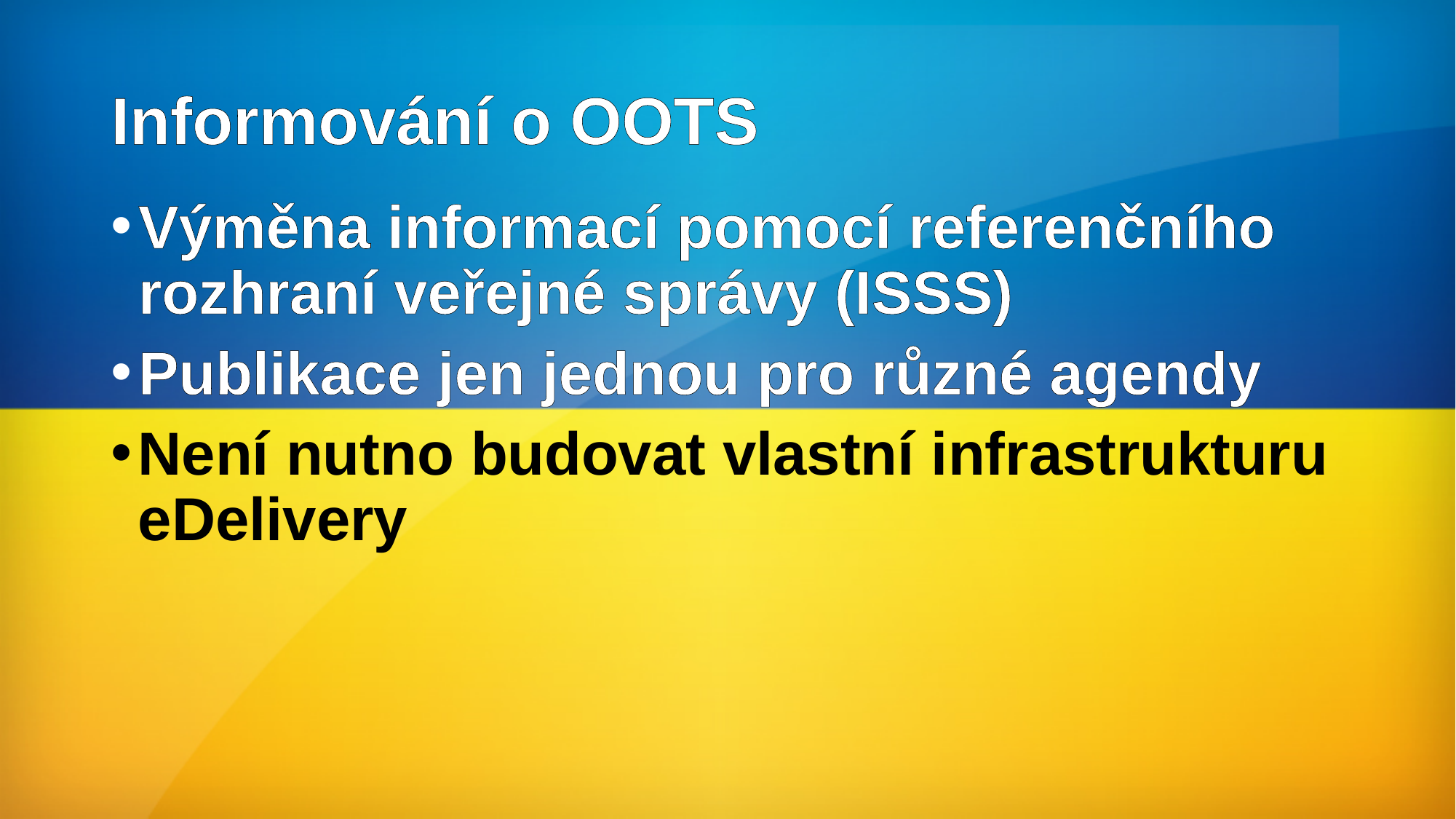

# Informování o OOTS
Výměna informací pomocí referenčního rozhraní veřejné správy (ISSS)
Publikace jen jednou pro různé agendy
Není nutno budovat vlastní infrastrukturu eDelivery